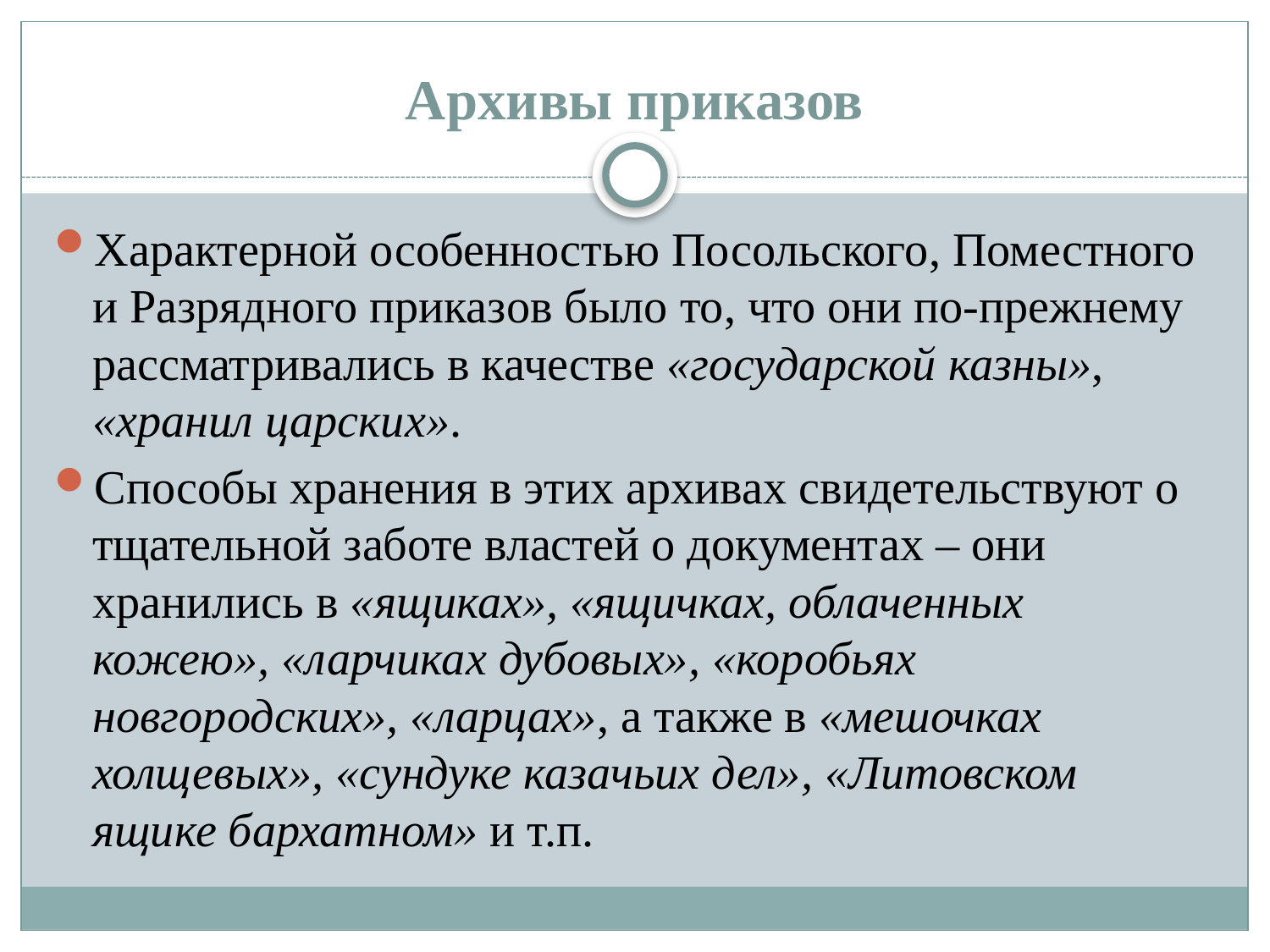

# Архивы приказов
Характерной особенностью Посольского, Поместного и Разрядного приказов было то, что они по-прежнему рассматривались в качестве «государской казны», «хранил царских».
Способы хранения в этих архивах свидетельствуют о тщательной заботе властей о документах – они хранились в «ящиках», «ящичках, облаченных кожею», «ларчиках дубовых», «коробьях новгородских», «ларцах», а также в «мешочках холщевых», «сундуке казачьих дел», «Литовском ящике бархатном» и т.п.